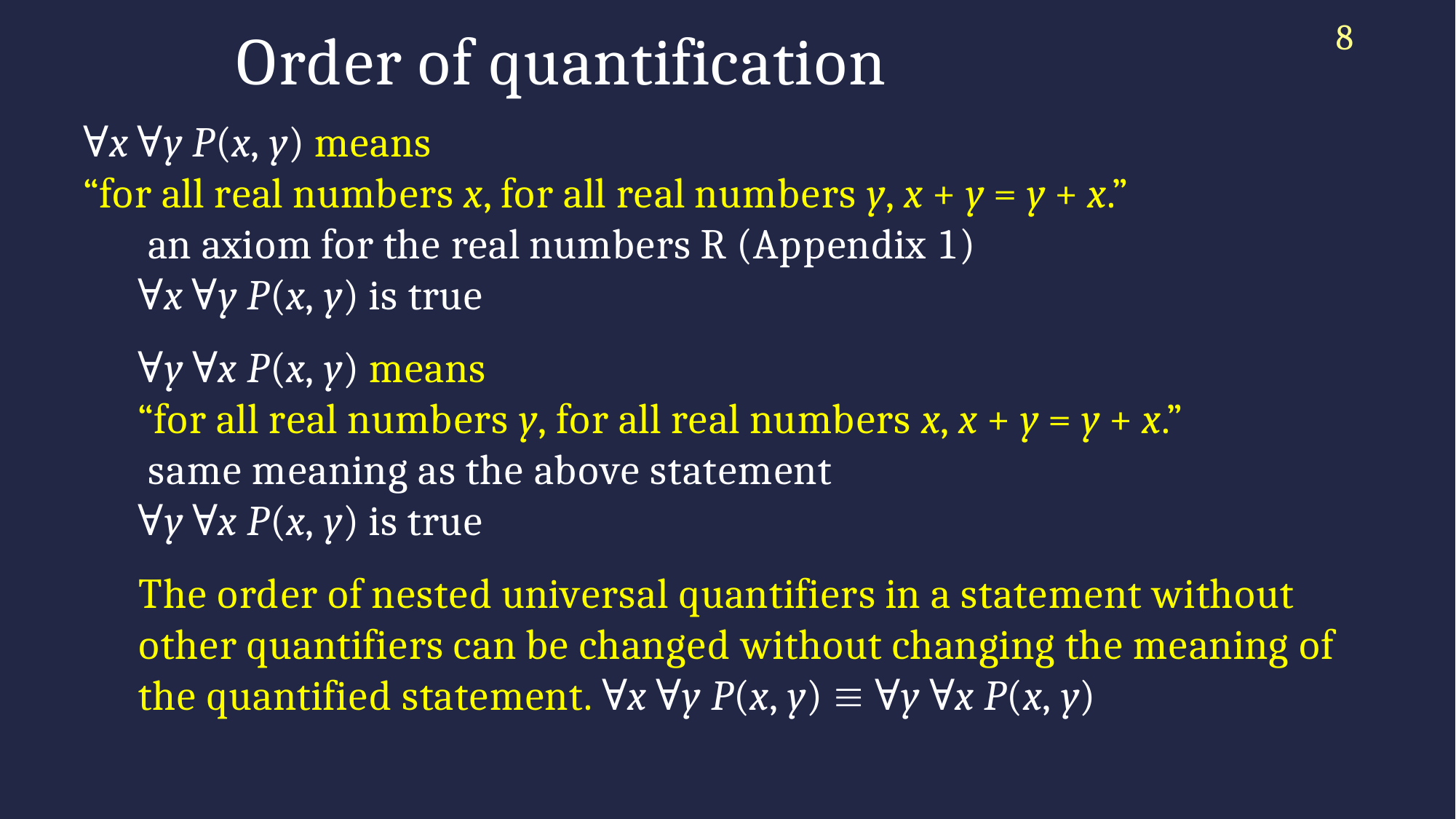

8
# Order of quantification
∀x ∀y P(x, y) means
“for all real numbers x, for all real numbers y, x + y = y + x.”
 an axiom for the real numbers R (Appendix 1)
∀x ∀y P(x, y) is true

∀y ∀x P(x, y) means
“for all real numbers y, for all real numbers x, x + y = y + x.”
 same meaning as the above statement
∀y ∀x P(x, y) is true

The order of nested universal quantifiers in a statement without other quantifiers can be changed without changing the meaning of the quantified statement. ∀x ∀y P(x, y) ≡ ∀y ∀x P(x, y)